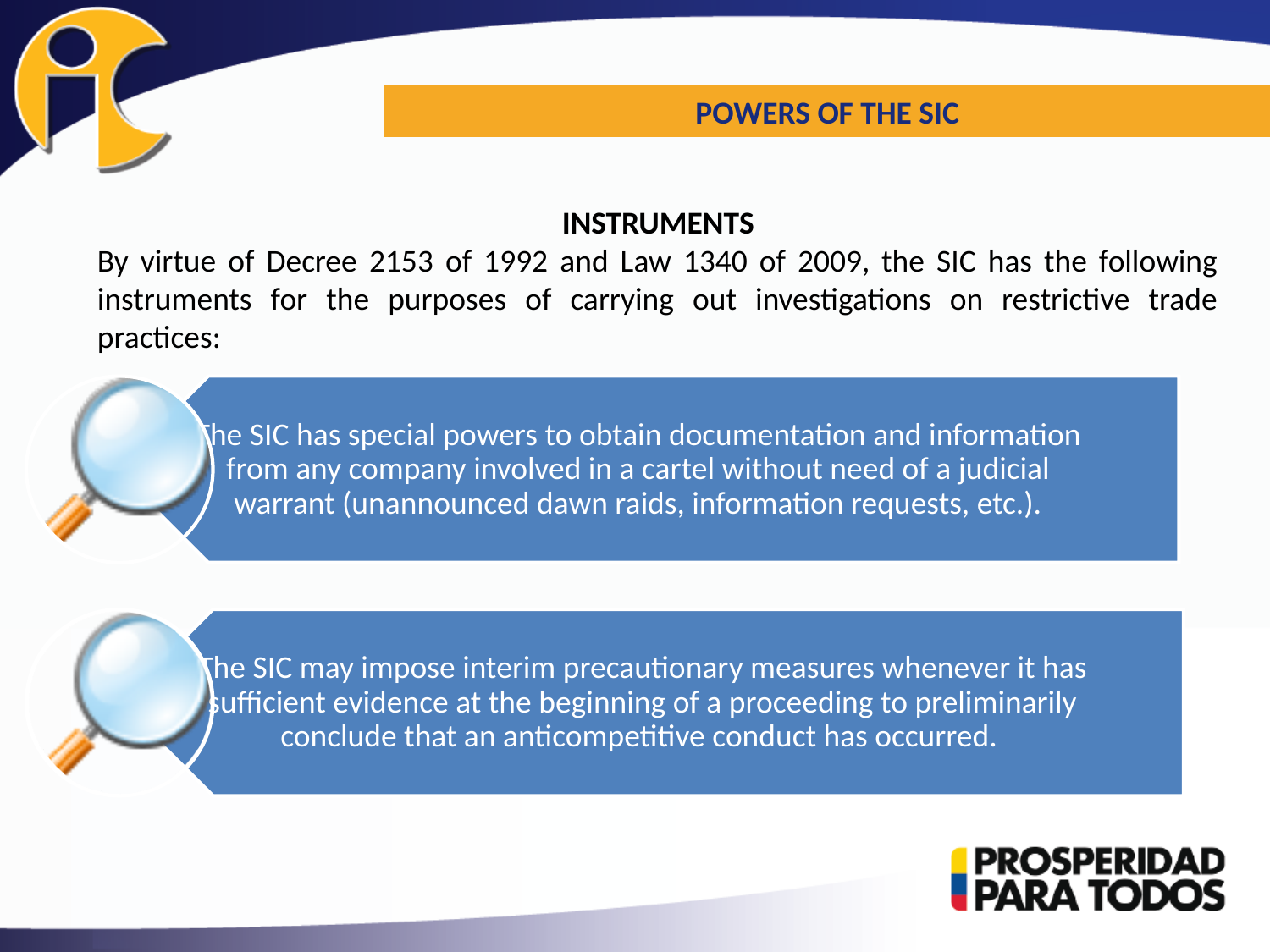

POWERS OF THE SIC
INSTRUMENTS
By virtue of Decree 2153 of 1992 and Law 1340 of 2009, the SIC has the following instruments for the purposes of carrying out investigations on restrictive trade practices:

The SIC has special powers to obtain documentation and information from any company involved in a cartel without need of a judicial warrant (unannounced dawn raids, information requests, etc.).
The SIC may impose interim precautionary measures whenever it has sufficient evidence at the beginning of a proceeding to preliminarily conclude that an anticompetitive conduct has occurred.